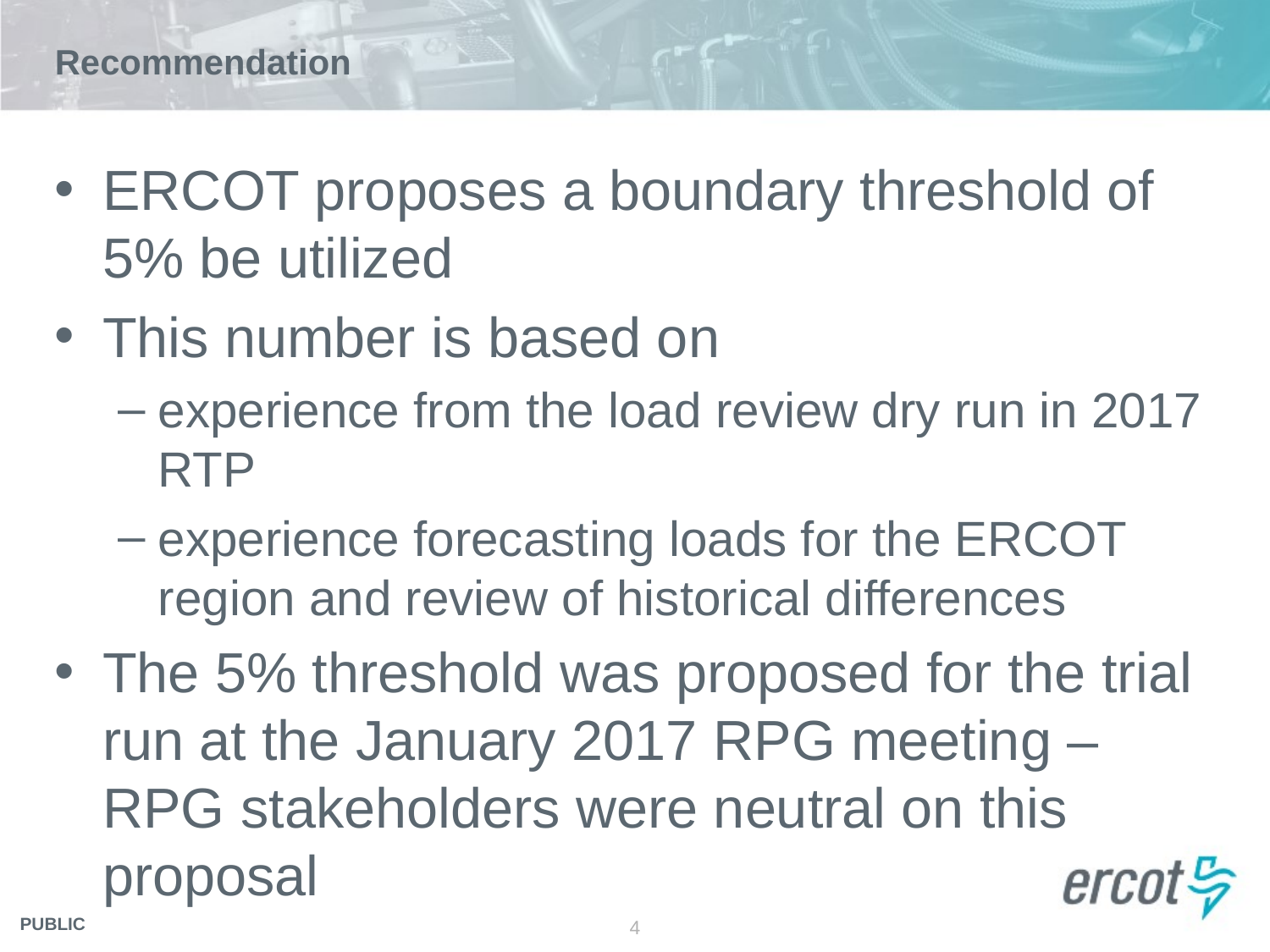

# Recommendation
ERCOT proposes a boundary threshold of 5% be utilized
This number is based on
experience from the load review dry run in 2017 RTP
experience forecasting loads for the ERCOT region and review of historical differences
The 5% threshold was proposed for the trial run at the January 2017 RPG meeting – RPG stakeholders were neutral on this proposal

4